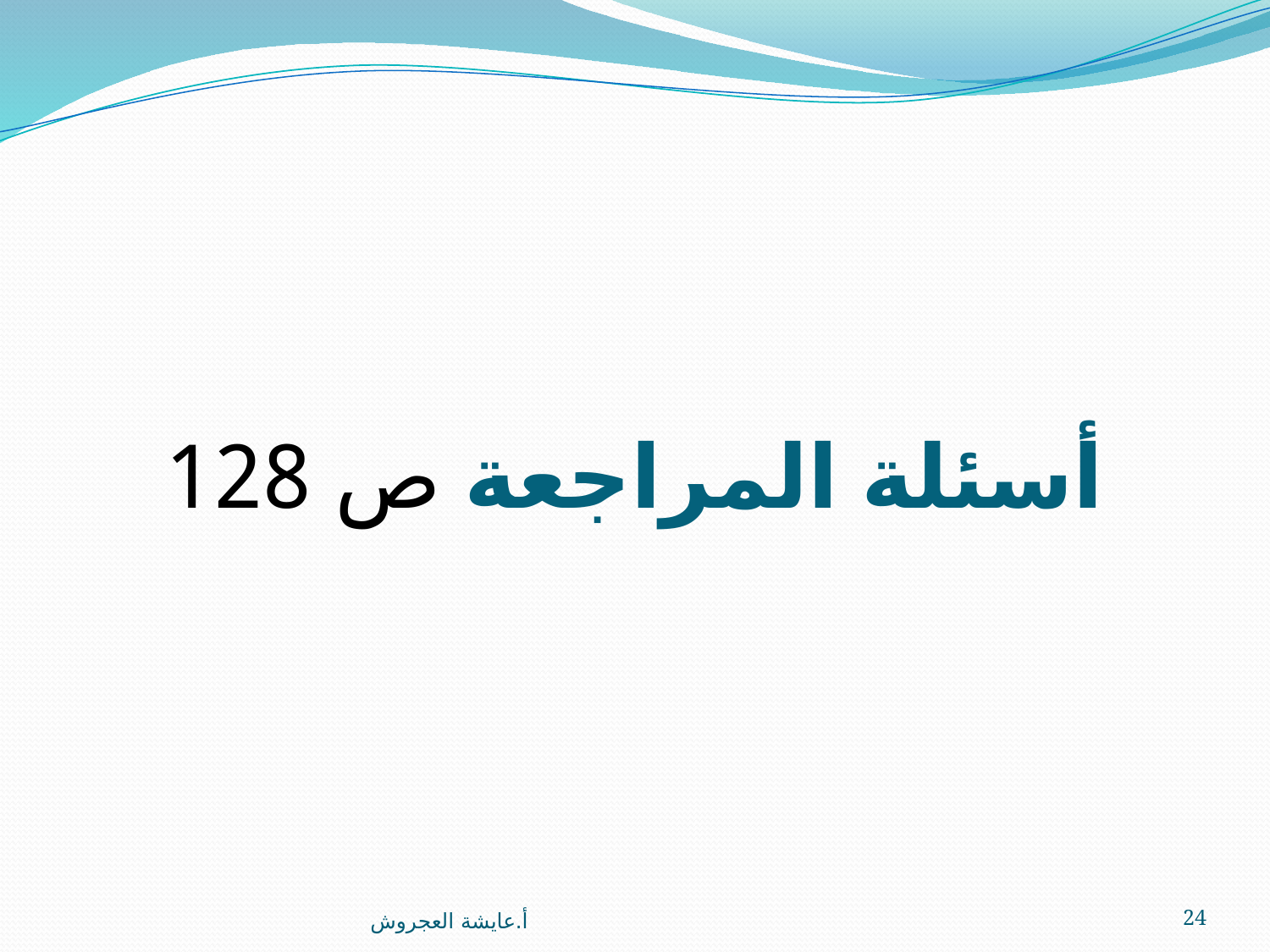

# أسئلة المراجعة ص 128
أ.عايشة العجروش
24